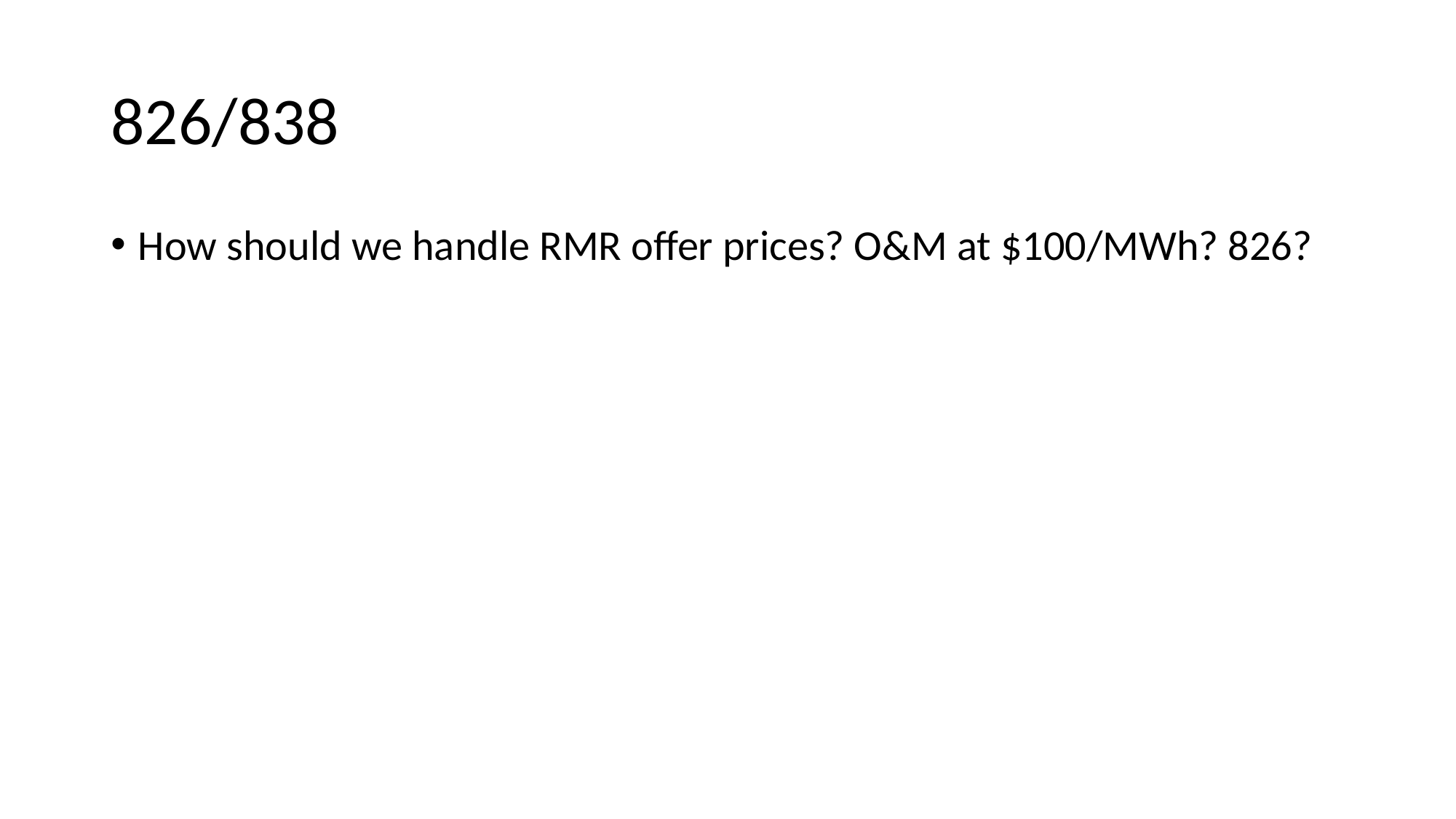

# 826/838
How should we handle RMR offer prices? O&M at $100/MWh? 826?